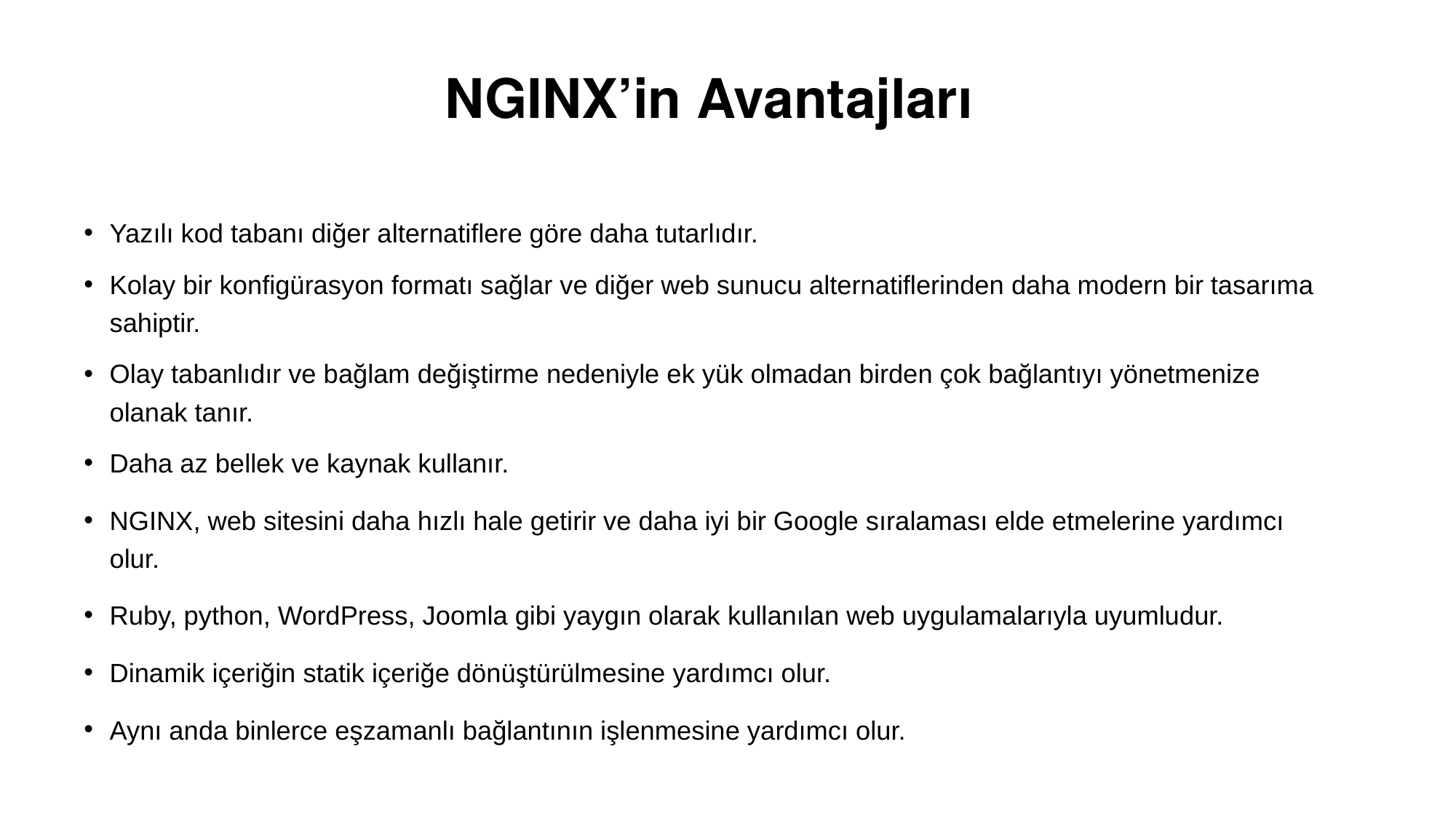

# NGINX’in Avantajları
Yazılı kod tabanı diğer alternatiflere göre daha tutarlıdır.
Kolay bir konfigürasyon formatı sağlar ve diğer web sunucu alternatiflerinden daha modern bir tasarıma sahiptir.
Olay tabanlıdır ve bağlam değiştirme nedeniyle ek yük olmadan birden çok bağlantıyı yönetmenize olanak tanır.
Daha az bellek ve kaynak kullanır.
NGINX, web sitesini daha hızlı hale getirir ve daha iyi bir Google sıralaması elde etmelerine yardımcı olur.
Ruby, python, WordPress, Joomla gibi yaygın olarak kullanılan web uygulamalarıyla uyumludur.
Dinamik içeriğin statik içeriğe dönüştürülmesine yardımcı olur.
Aynı anda binlerce eşzamanlı bağlantının işlenmesine yardımcı olur.